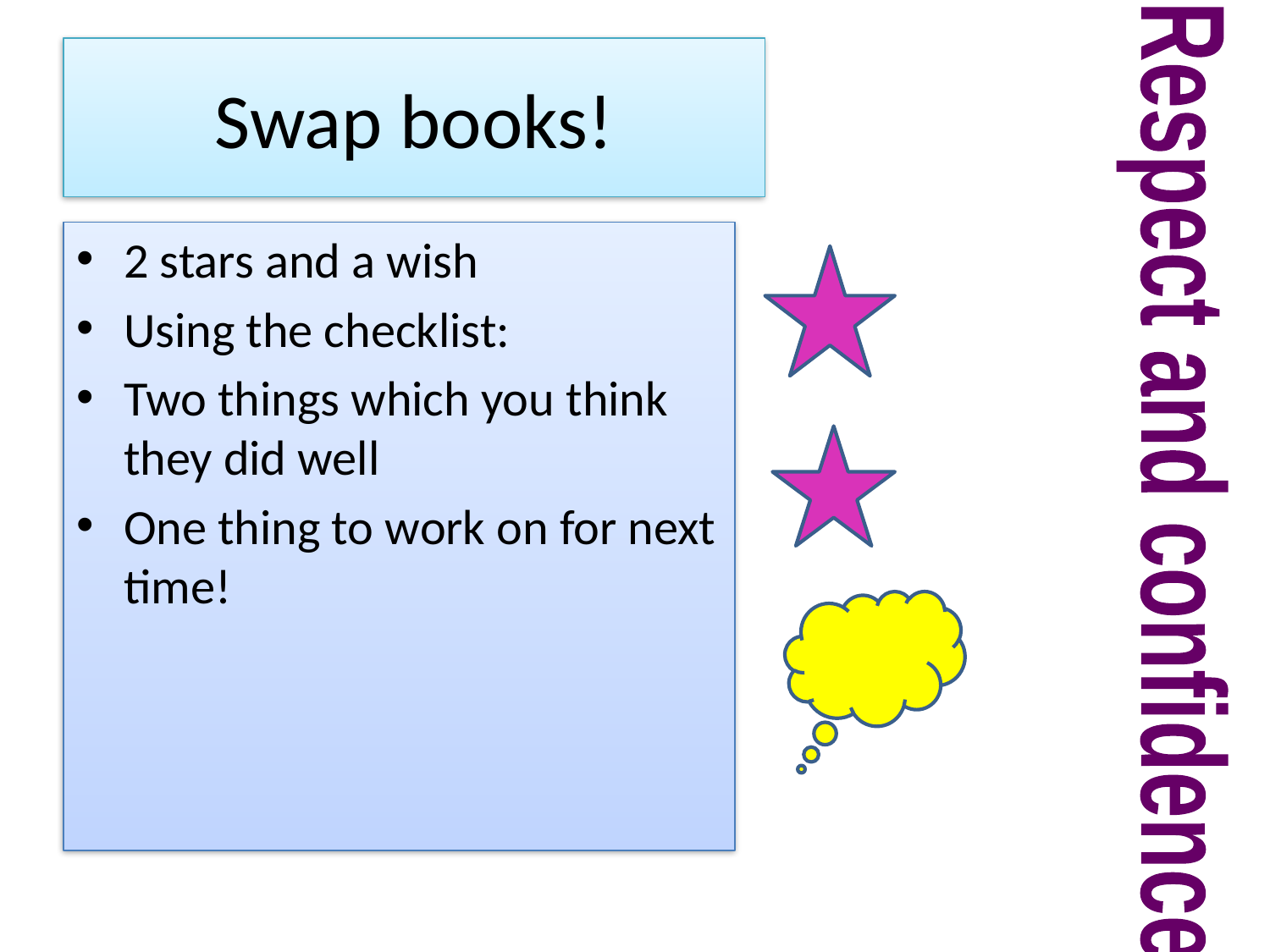

# Swap books!
2 stars and a wish
Using the checklist:
Two things which you think they did well
One thing to work on for next time!

Respect and confidence